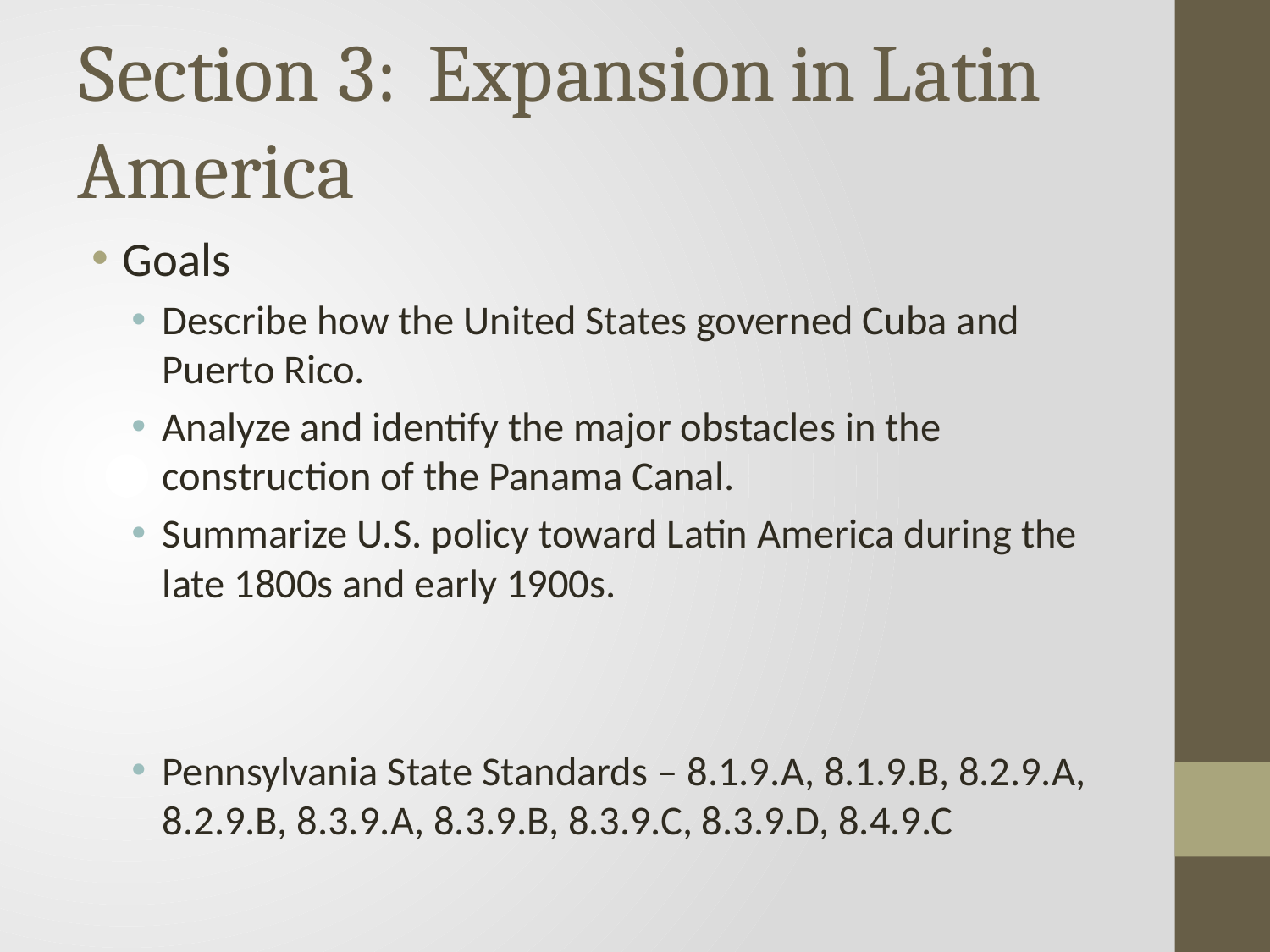

# Section 3:  Expansion in Latin America
Goals
Describe how the United States governed Cuba and Puerto Rico.
Analyze and identify the major obstacles in the construction of the Panama Canal.
Summarize U.S. policy toward Latin America during the late 1800s and early 1900s.

Pennsylvania State Standards – 8.1.9.A, 8.1.9.B, 8.2.9.A, 8.2.9.B, 8.3.9.A, 8.3.9.B, 8.3.9.C, 8.3.9.D, 8.4.9.C